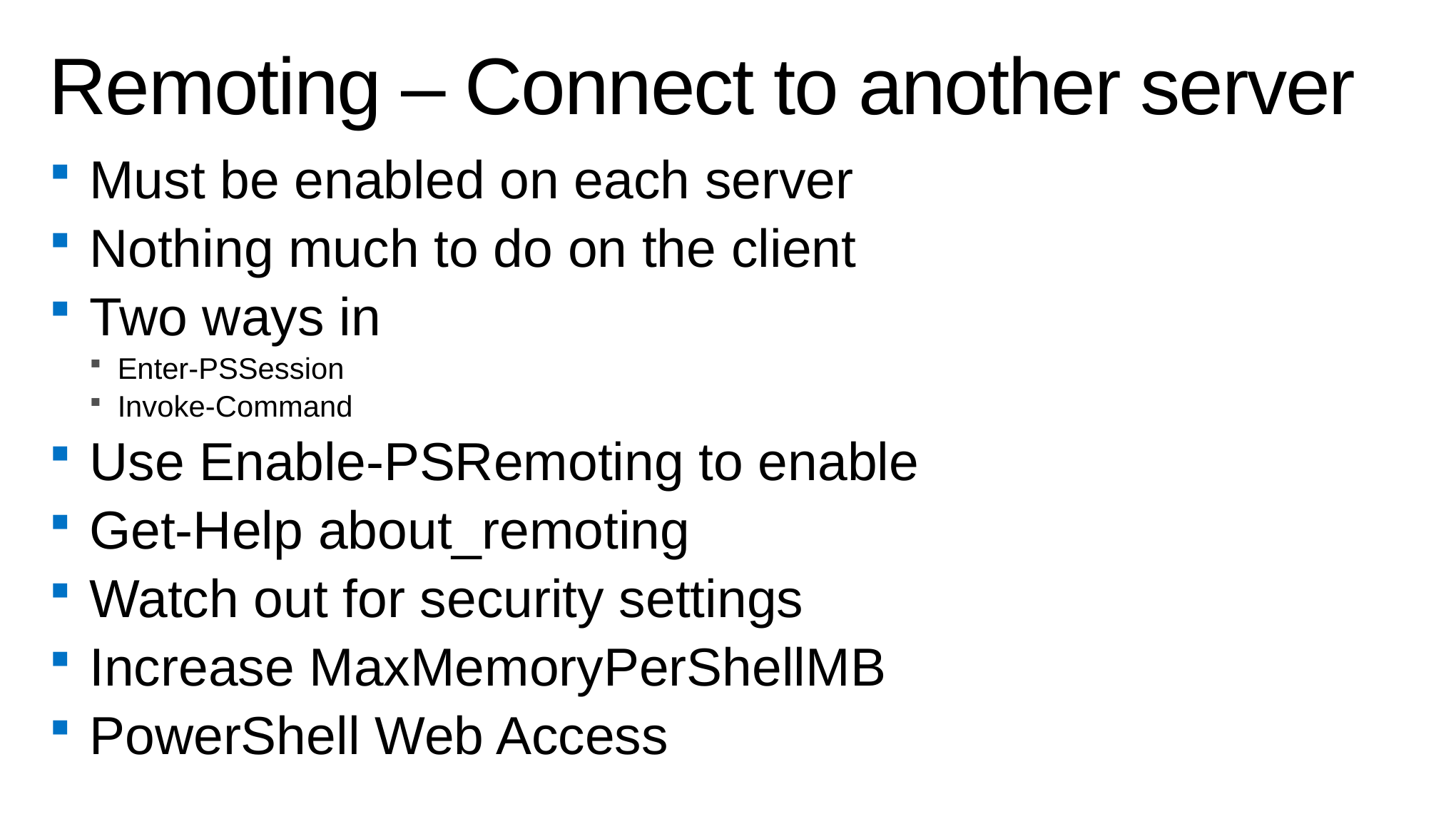

# Remoting – Connect to another server

Must be enabled on each server
Nothing much to do on the client
Two ways in
Enter-PSSession
Invoke-Command
Use Enable-PSRemoting to enable
Get-Help about_remoting
Watch out for security settings
Increase MaxMemoryPerShellMB
PowerShell Web Access